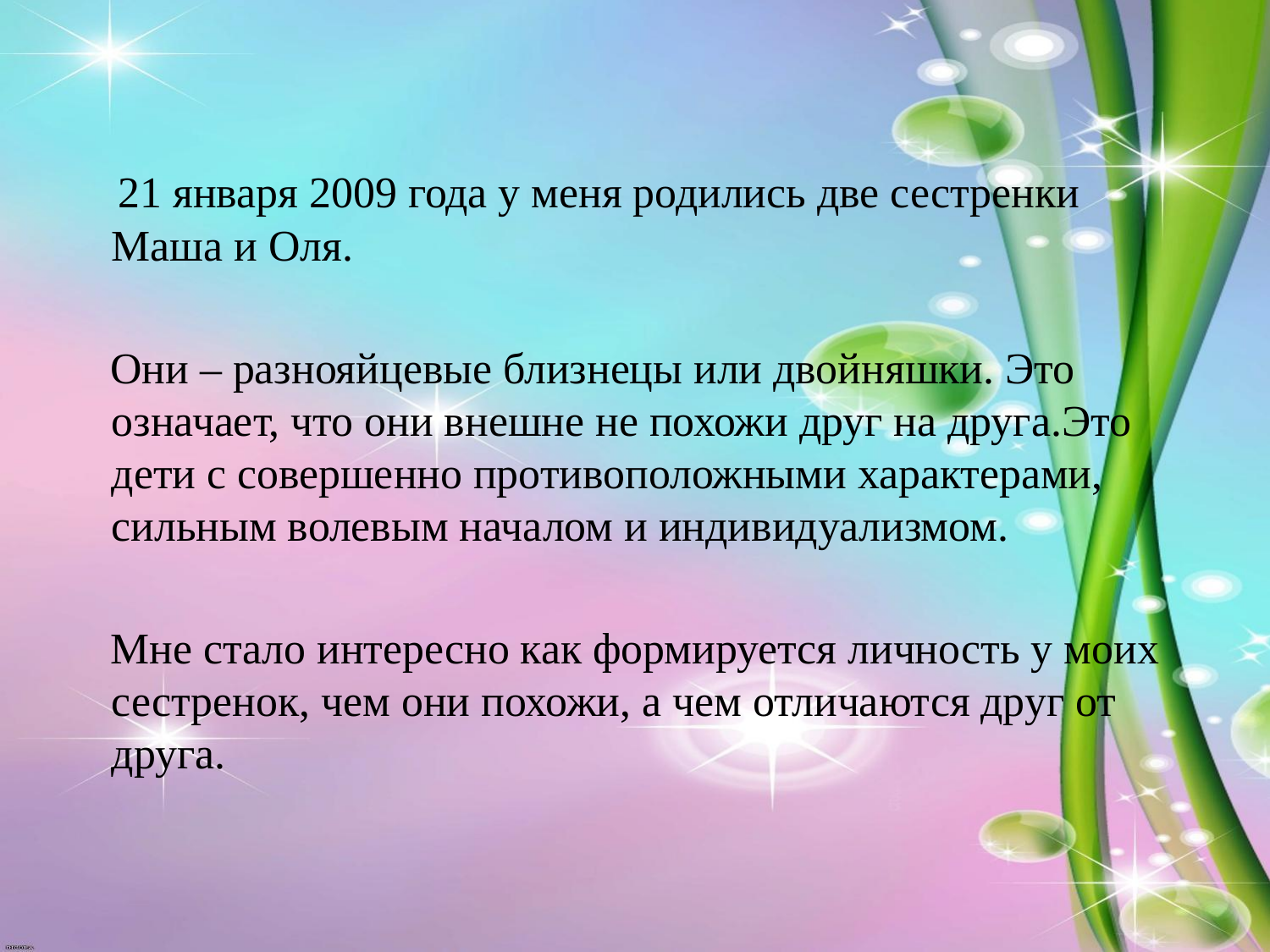

21 января 2009 года у меня родились две сестренки  Маша и Оля.

   Они – разнояйцевые близнецы или двойняшки. Это означает, что они внешне не похожи друг на друга.Это дети с совершенно противоположными характерами,  сильным волевым началом и индивидуализмом.

   Мне стало интересно как формируется личность у моих сестренок, чем они похожи, а чем отличаются друг от друга.